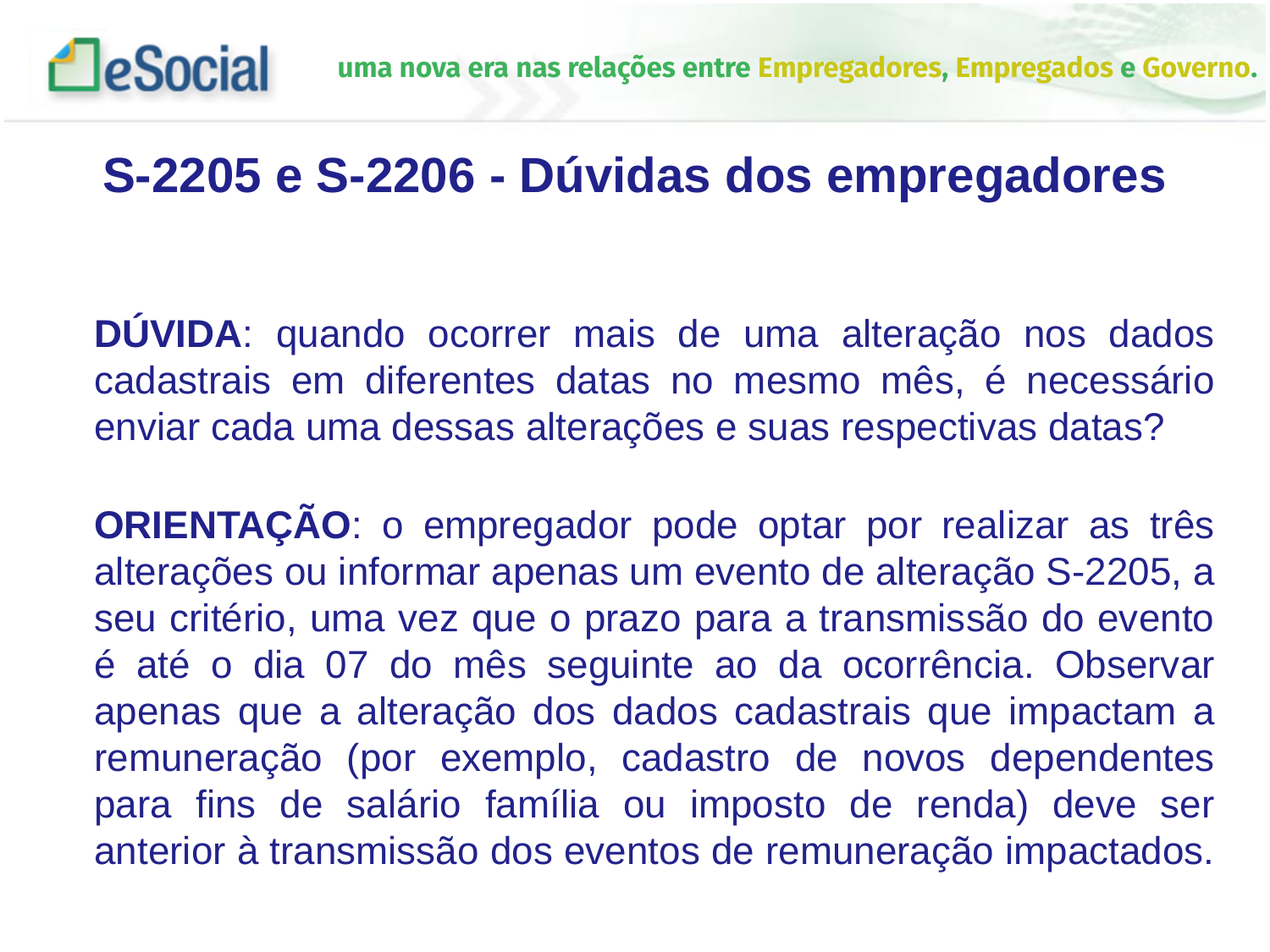

S-2205 e S-2206 - Dúvidas dos empregadores

DÚVIDA: quando ocorrer mais de uma alteração nos dados cadastrais em diferentes datas no mesmo mês, é necessário enviar cada uma dessas alterações e suas respectivas datas?

ORIENTAÇÃO: o empregador pode optar por realizar as três alterações ou informar apenas um evento de alteração S-2205, a seu critério, uma vez que o prazo para a transmissão do evento é até o dia 07 do mês seguinte ao da ocorrência. Observar apenas que a alteração dos dados cadastrais que impactam a remuneração (por exemplo, cadastro de novos dependentes para fins de salário família ou imposto de renda) deve ser anterior à transmissão dos eventos de remuneração impactados.